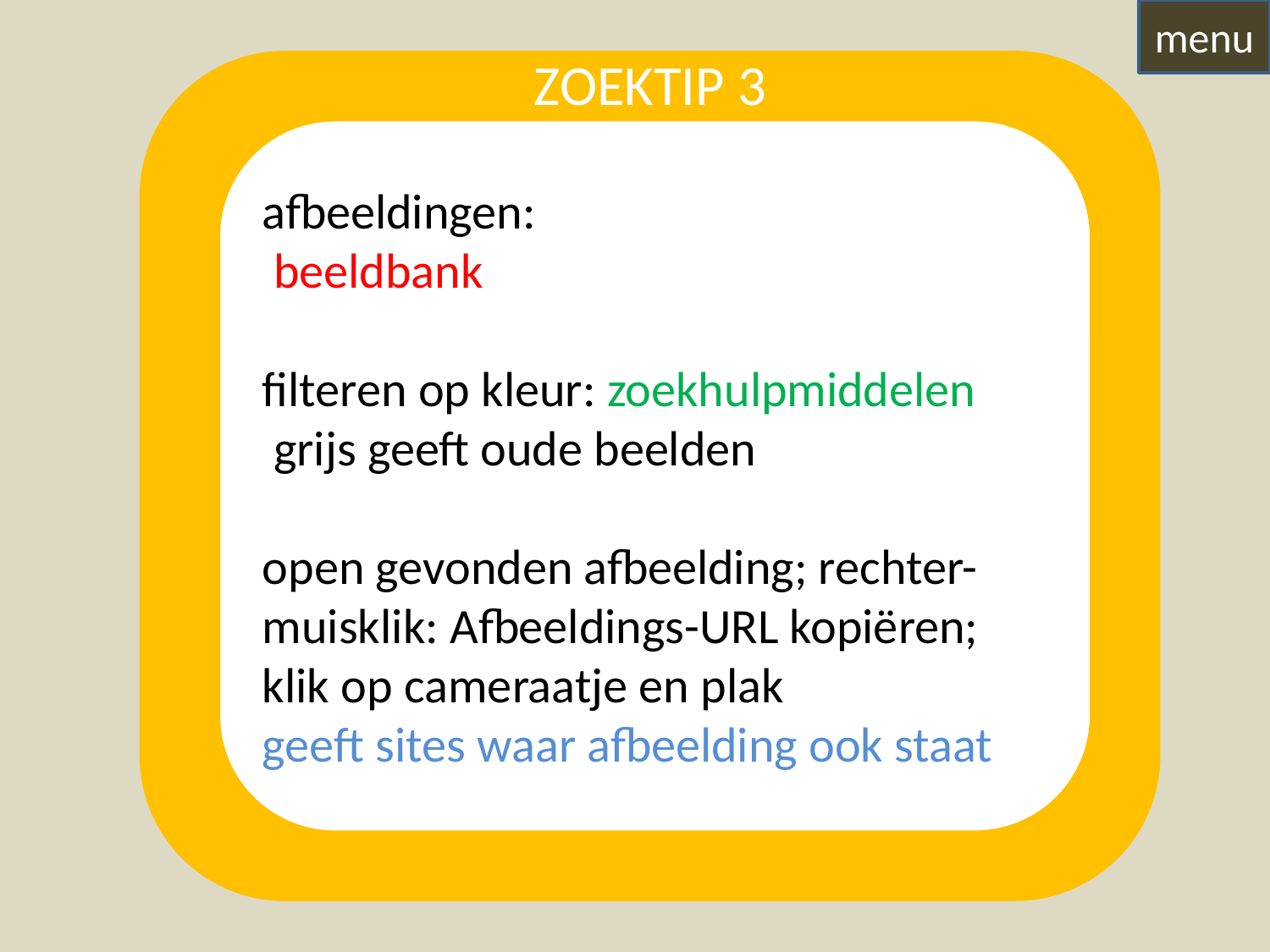

menu
ZOEKTIP 3

afbeeldingen:
 beeldbank

filteren op kleur: zoekhulpmiddelen
 grijs geeft oude beelden

open gevonden afbeelding; rechter-muisklik: Afbeeldings-URL kopiëren; klik op cameraatje en plak
geeft sites waar afbeelding ook staat